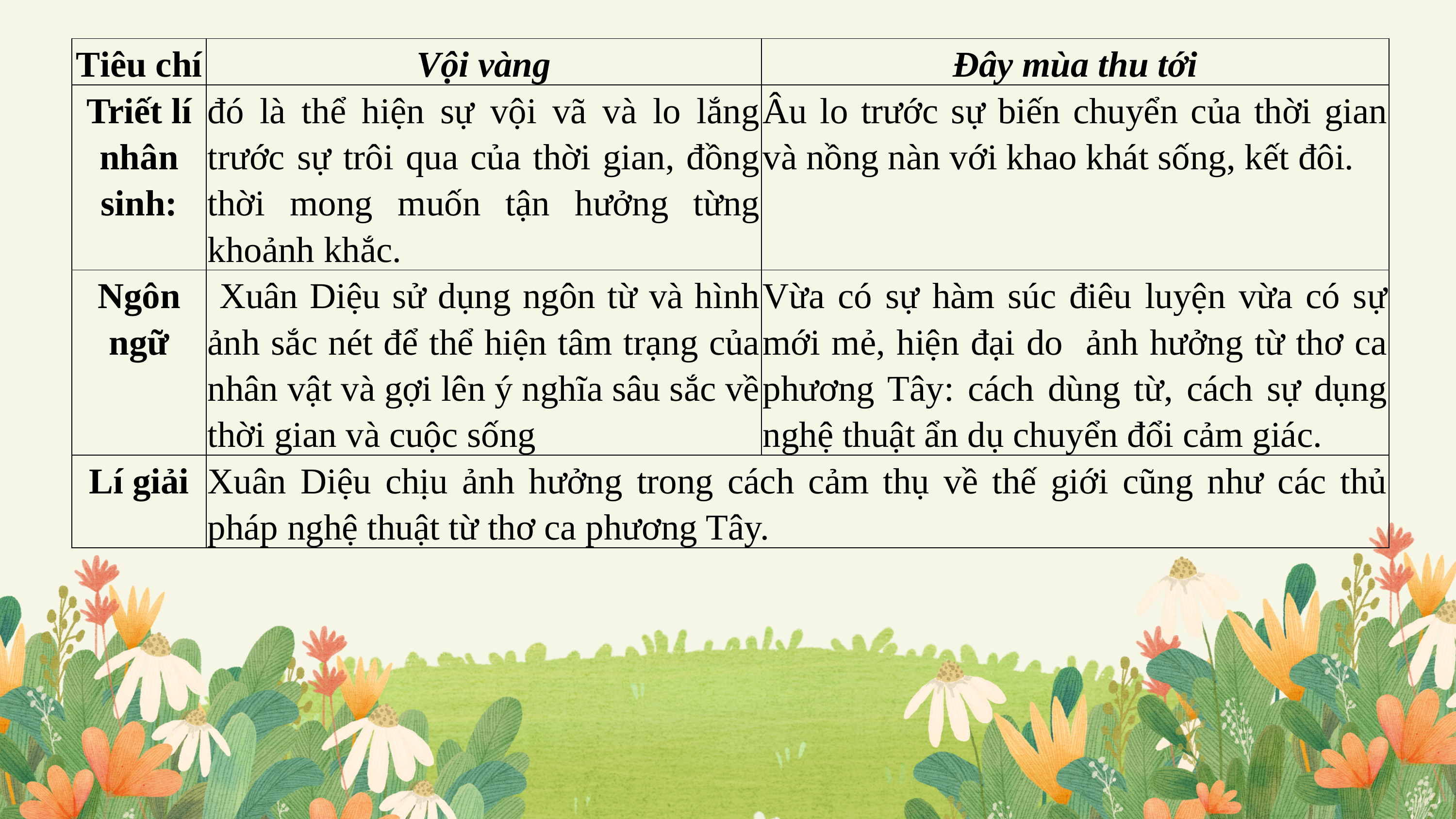

| Tiêu chí | Vội vàng | Đây mùa thu tới |
| --- | --- | --- |
| Triết lí nhân sinh: | đó là thể hiện sự vội vã và lo lắng trước sự trôi qua của thời gian, đồng thời mong muốn tận hưởng từng khoảnh khắc. | Âu lo trước sự biến chuyển của thời gian và nồng nàn với khao khát sống, kết đôi. |
| Ngôn ngữ | Xuân Diệu sử dụng ngôn từ và hình ảnh sắc nét để thể hiện tâm trạng của nhân vật và gợi lên ý nghĩa sâu sắc về thời gian và cuộc sống | Vừa có sự hàm súc điêu luyện vừa có sự mới mẻ, hiện đại do ảnh hưởng từ thơ ca phương Tây: cách dùng từ, cách sự dụng nghệ thuật ẩn dụ chuyển đổi cảm giác. |
| Lí giải | Xuân Diệu chịu ảnh hưởng trong cách cảm thụ về thế giới cũng như các thủ pháp nghệ thuật từ thơ ca phương Tây. |  |